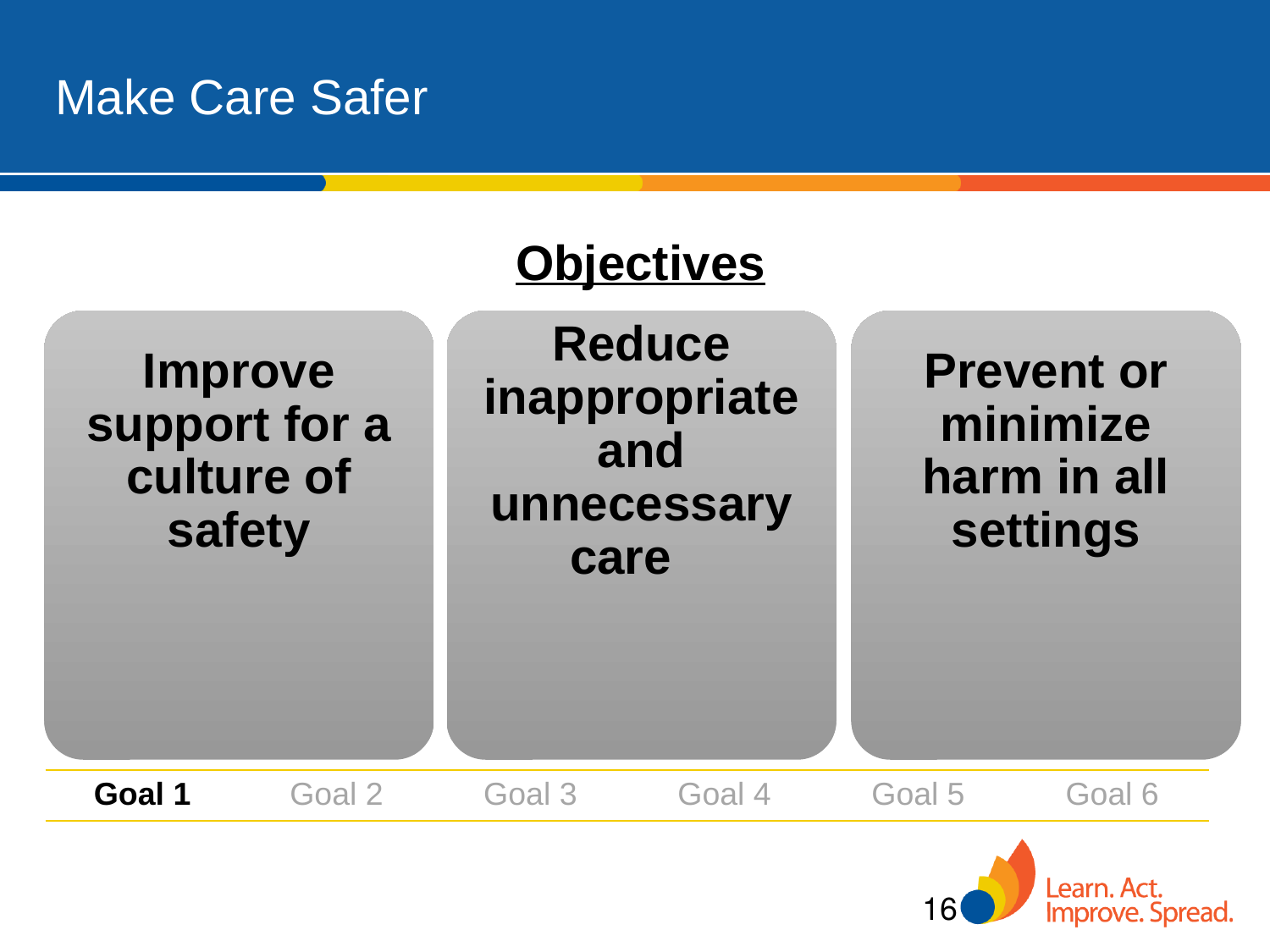

# Make Care Safer
Objectives

Reduce inappropriate and unnecessary care

Prevent or minimize harm in all settings

Improve support for a culture of safety
| Goal 1 | Goal 2 | Goal 3 | Goal 4 | Goal 5 | Goal 6 |
| --- | --- | --- | --- | --- | --- |
16